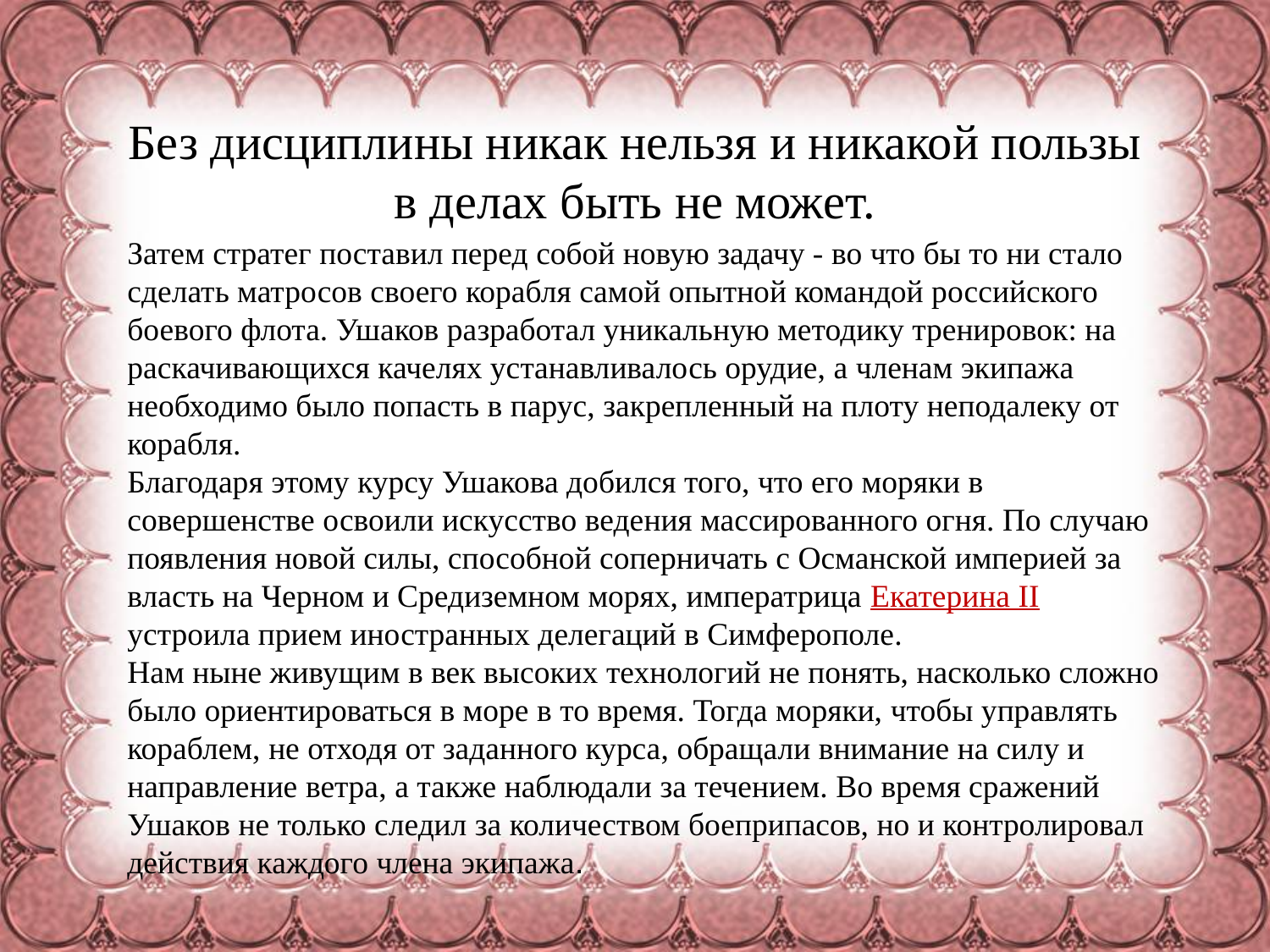

# Без дисциплины никак нельзя и никакой пользы в делах быть не может.
Затем стратег поставил перед собой новую задачу - во что бы то ни стало сделать матросов своего корабля самой опытной командой российского боевого флота. Ушаков разработал уникальную методику тренировок: на раскачивающихся качелях устанавливалось орудие, а членам экипажа необходимо было попасть в парус, закрепленный на плоту неподалеку от корабля.
Благодаря этому курсу Ушакова добился того, что его моряки в совершенстве освоили искусство ведения массированного огня. По случаю появления новой силы, способной соперничать с Османской империей за власть на Черном и Средиземном морях, императрица Екатерина II устроила прием иностранных делегаций в Симферополе.
Нам ныне живущим в век высоких технологий не понять, насколько сложно было ориентироваться в море в то время. Тогда моряки, чтобы управлять кораблем, не отходя от заданного курса, обращали внимание на силу и направление ветра, а также наблюдали за течением. Во время сражений Ушаков не только следил за количеством боеприпасов, но и контролировал действия каждого члена экипажа.